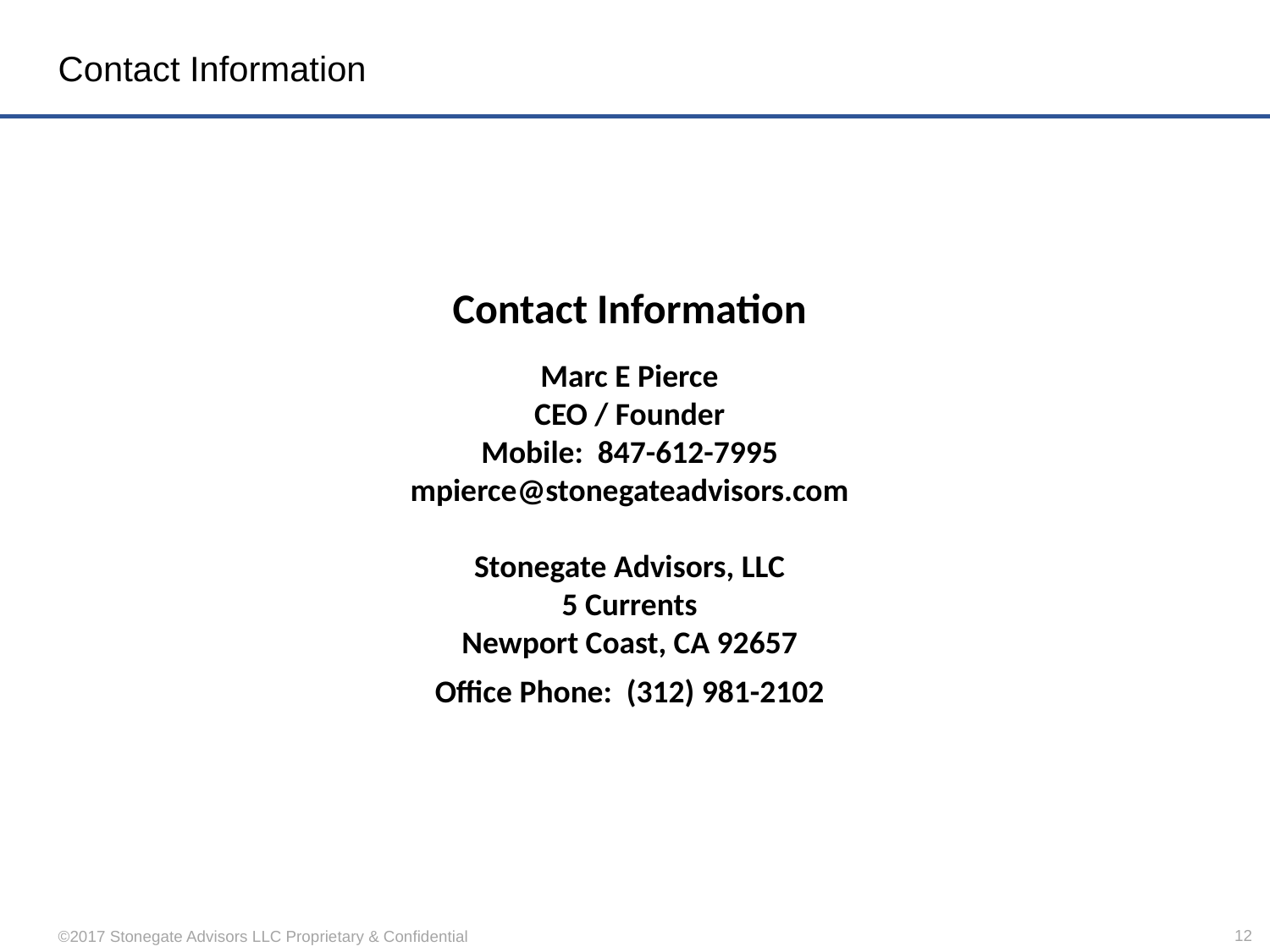

# Contact Information
Contact Information
Marc E Pierce
CEO / Founder
Mobile:  847-612-7995
mpierce@stonegateadvisors.com

Stonegate Advisors, LLC
5 Currents
Newport Coast, CA 92657
Office Phone:  (312) 981-2102
 12